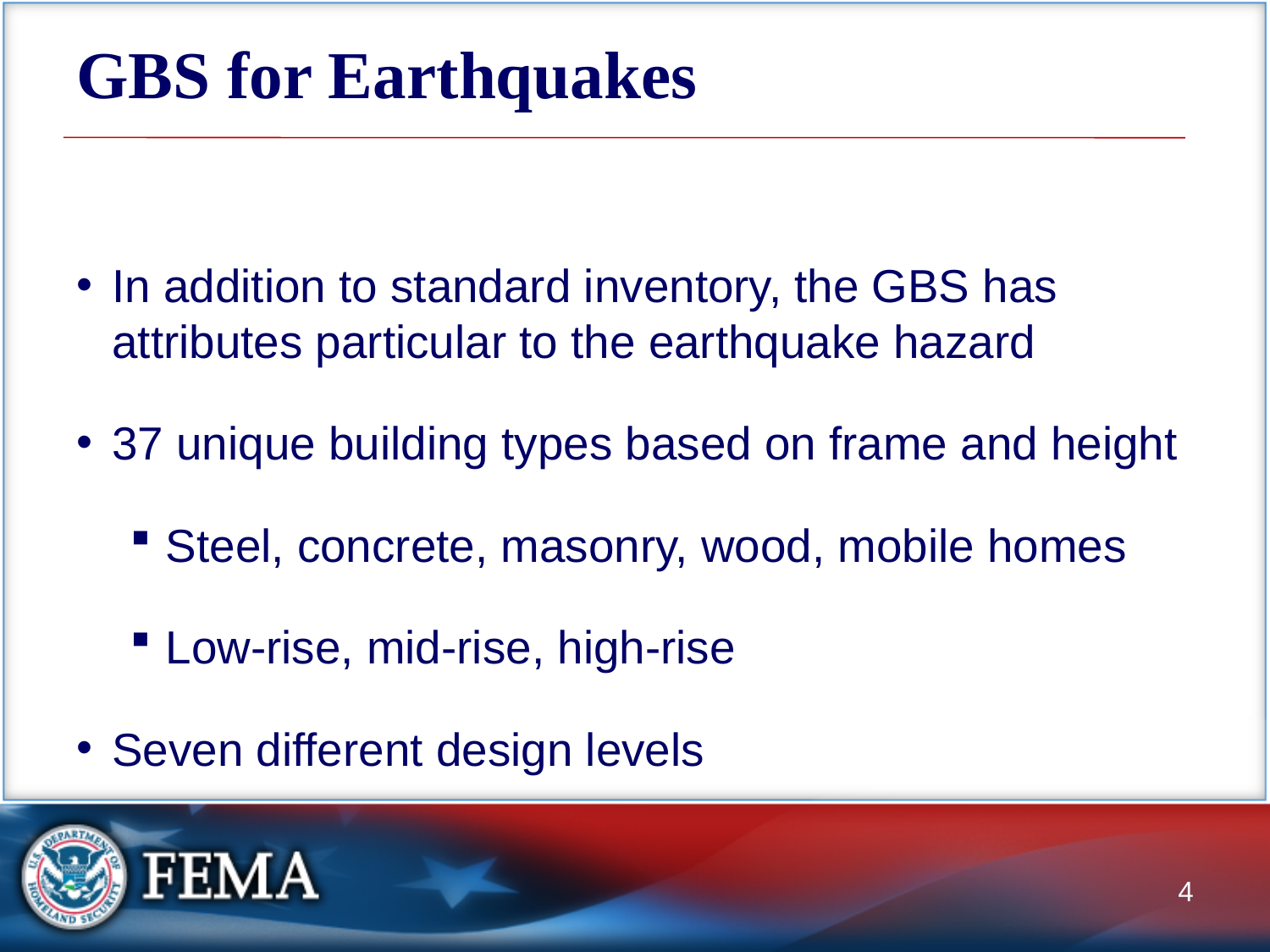

# GBS for Earthquakes

In addition to standard inventory, the GBS has attributes particular to the earthquake hazard
37 unique building types based on frame and height
Steel, concrete, masonry, wood, mobile homes
Low-rise, mid-rise, high-rise
Seven different design levels
4